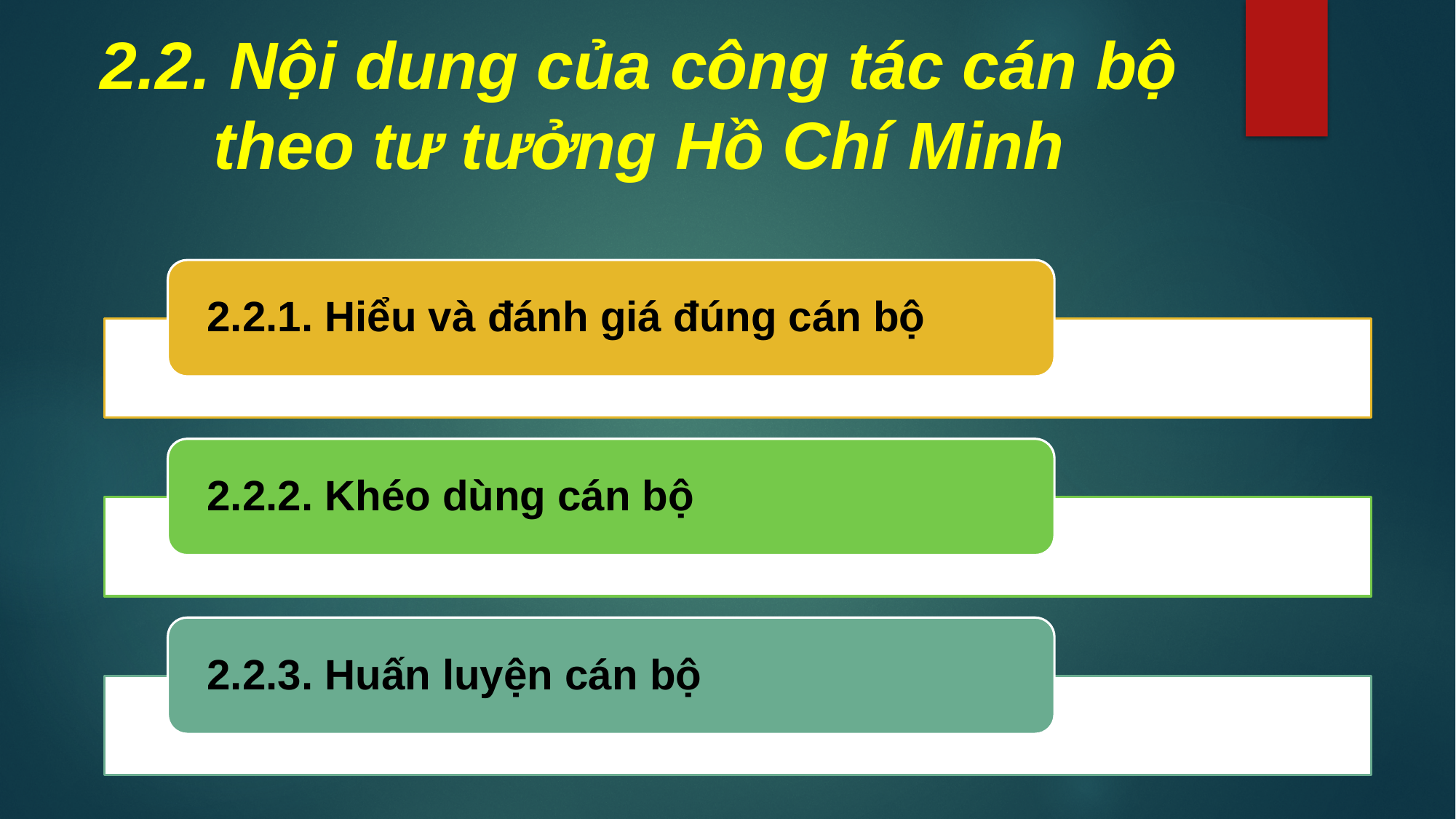

# 2.2. Nội dung của công tác cán bộ theo tư tưởng Hồ Chí Minh
2.2.1. Hiểu và đánh giá đúng cán bộ

2.2.2. Khéo dùng cán bộ

2.2.3. Huấn luyện cán bộ